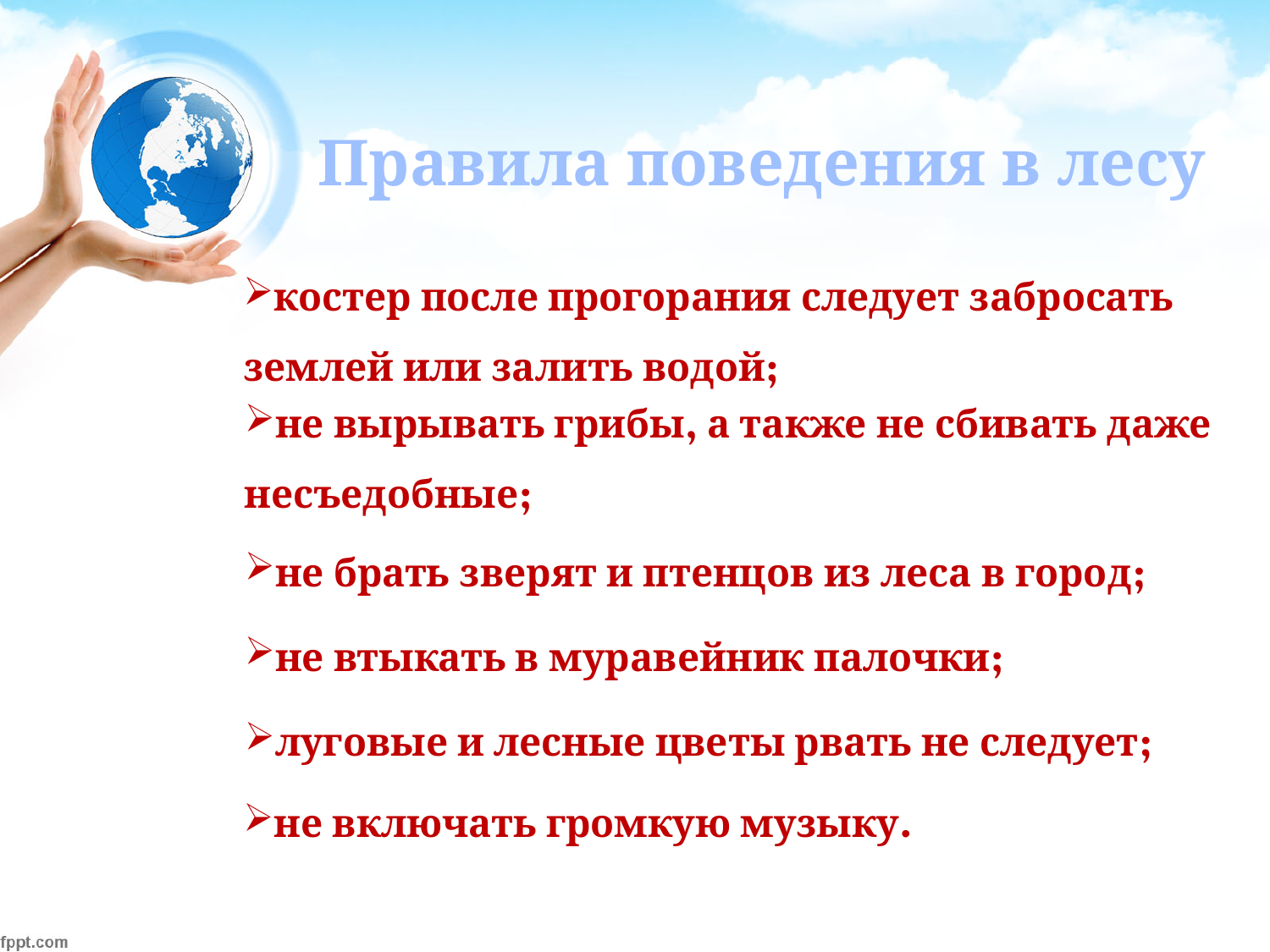

Правила поведения в лесу
костер после прогорания следует забросать землей или залить водой;
не вырывать грибы, а также не сбивать даже несъедобные;
не брать зверят и птенцов из леса в город;
не втыкать в муравейник палочки;
луговые и лесные цветы рвать не следует;
не включать громкую музыку.